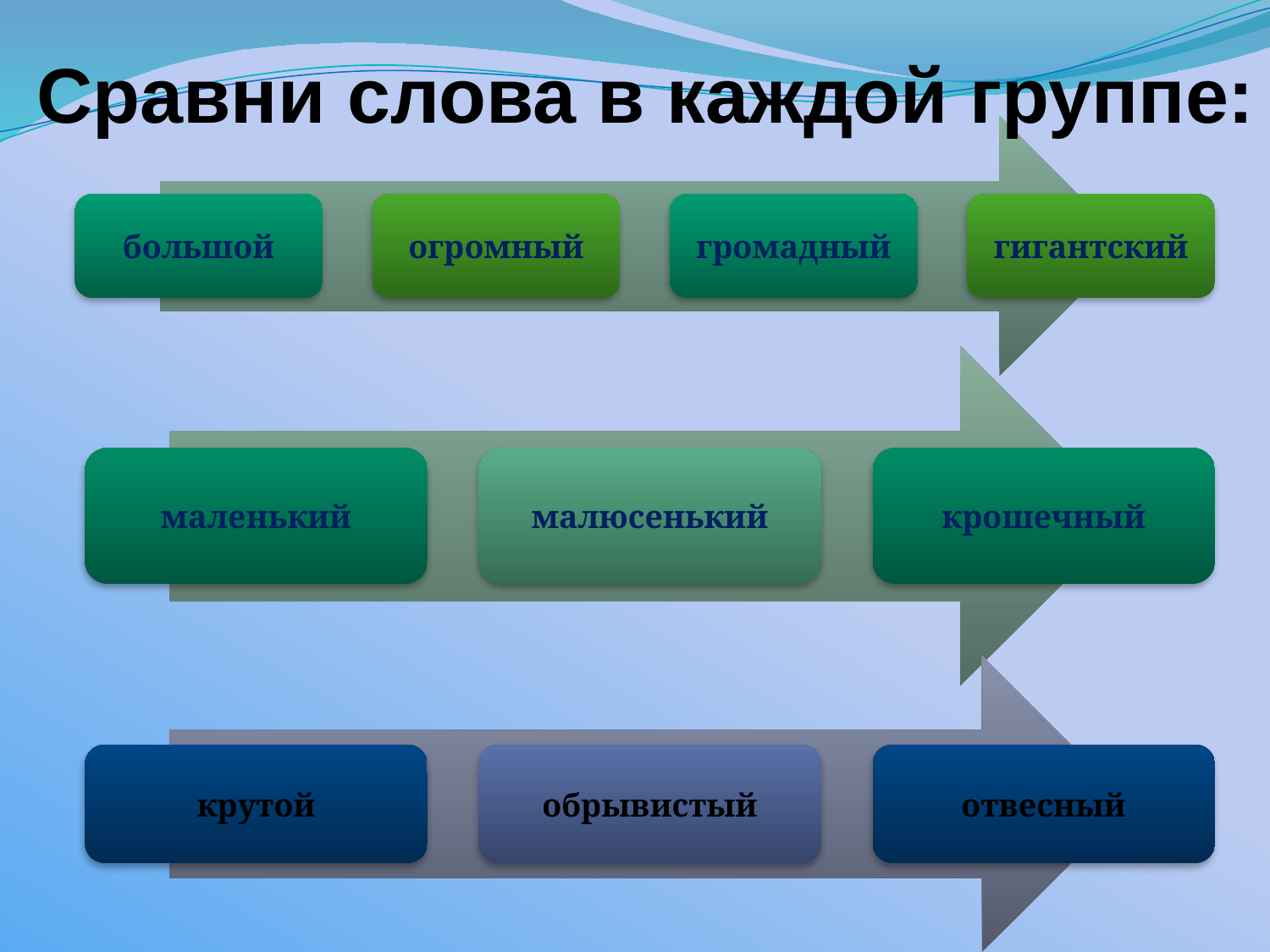

Сравни слова в каждой группе:
большой
огромный
громадный
гигантский
маленький
малюсенький
крошечный
крутой
обрывистый
отвесный